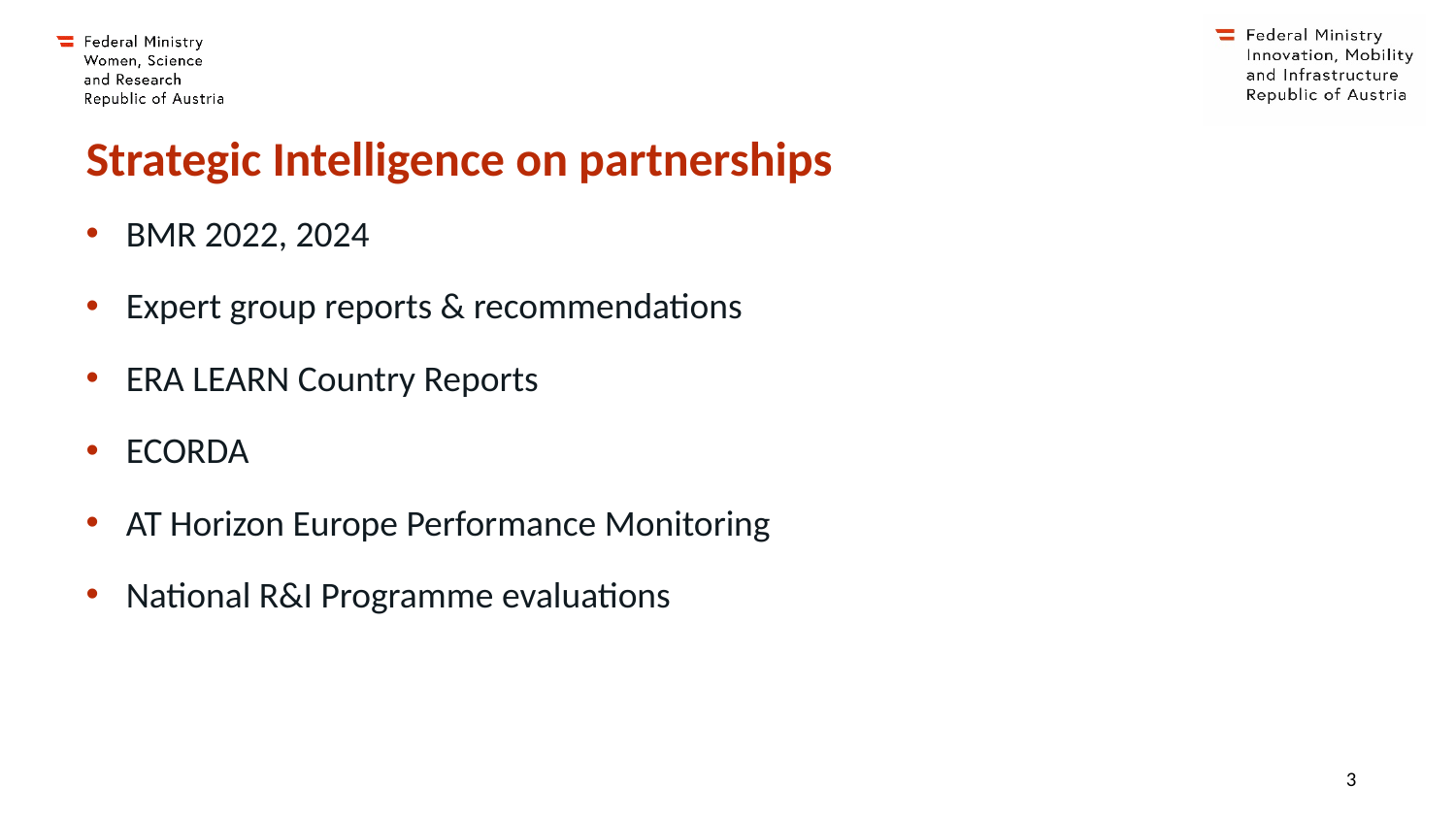

# Strategic Intelligence on partnerships
BMR 2022, 2024
Expert group reports & recommendations
ERA LEARN Country Reports
ECORDA
AT Horizon Europe Performance Monitoring
National R&I Programme evaluations

3